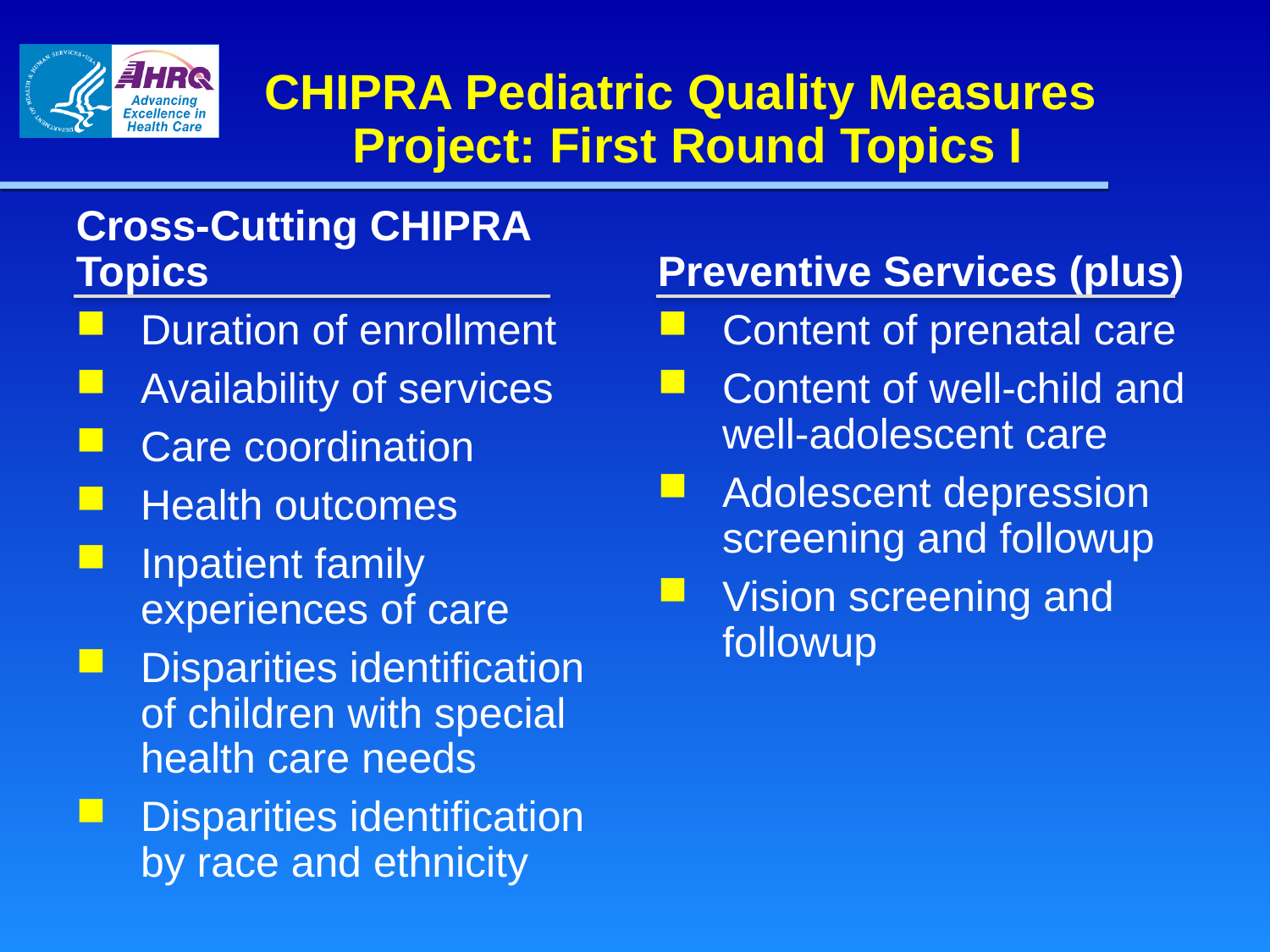

# CHIPRA Pediatric Quality Measures Project: First Round Topics I
Cross-Cutting CHIPRA Topics
Preventive Services (plus)
Duration of enrollment
Availability of services
Care coordination
Health outcomes
Inpatient family experiences of care
Disparities identification of children with special health care needs
Disparities identification by race and ethnicity

Content of prenatal care
Content of well-child and well-adolescent care
Adolescent depression screening and followup
Vision screening and followup